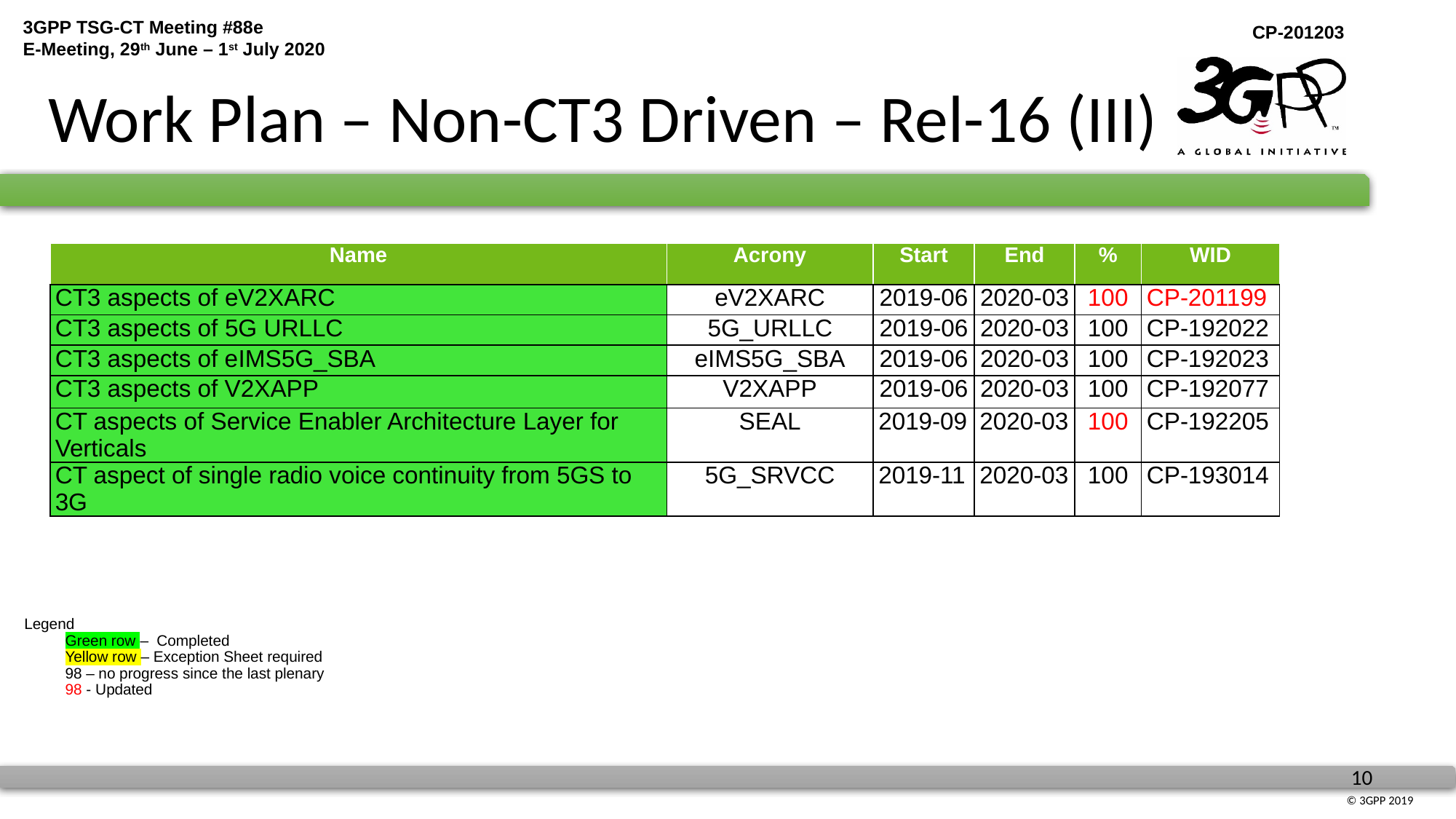

# Work Plan – Non-CT3 Driven – Rel-16 (III)
| Name | Acrony | Start | End | % | WID |
| --- | --- | --- | --- | --- | --- |
| CT3 aspects of eV2XARC | eV2XARC | 2019-06 | 2020-03 | 100 | CP-201199 |
| CT3 aspects of 5G URLLC | 5G\_URLLC | 2019-06 | 2020-03 | 100 | CP-192022 |
| CT3 aspects of eIMS5G\_SBA | eIMS5G\_SBA | 2019-06 | 2020-03 | 100 | CP-192023 |
| CT3 aspects of V2XAPP | V2XAPP | 2019-06 | 2020-03 | 100 | CP-192077 |
| CT aspects of Service Enabler Architecture Layer for Verticals | SEAL | 2019-09 | 2020-03 | 100 | CP-192205 |
| CT aspect of single radio voice continuity from 5GS to 3G | 5G\_SRVCC | 2019-11 | 2020-03 | 100 | CP-193014 |
Legend
Green row –  Completed
	Yellow row – Exception Sheet required
	98 – no progress since the last plenary
	98 - Updated